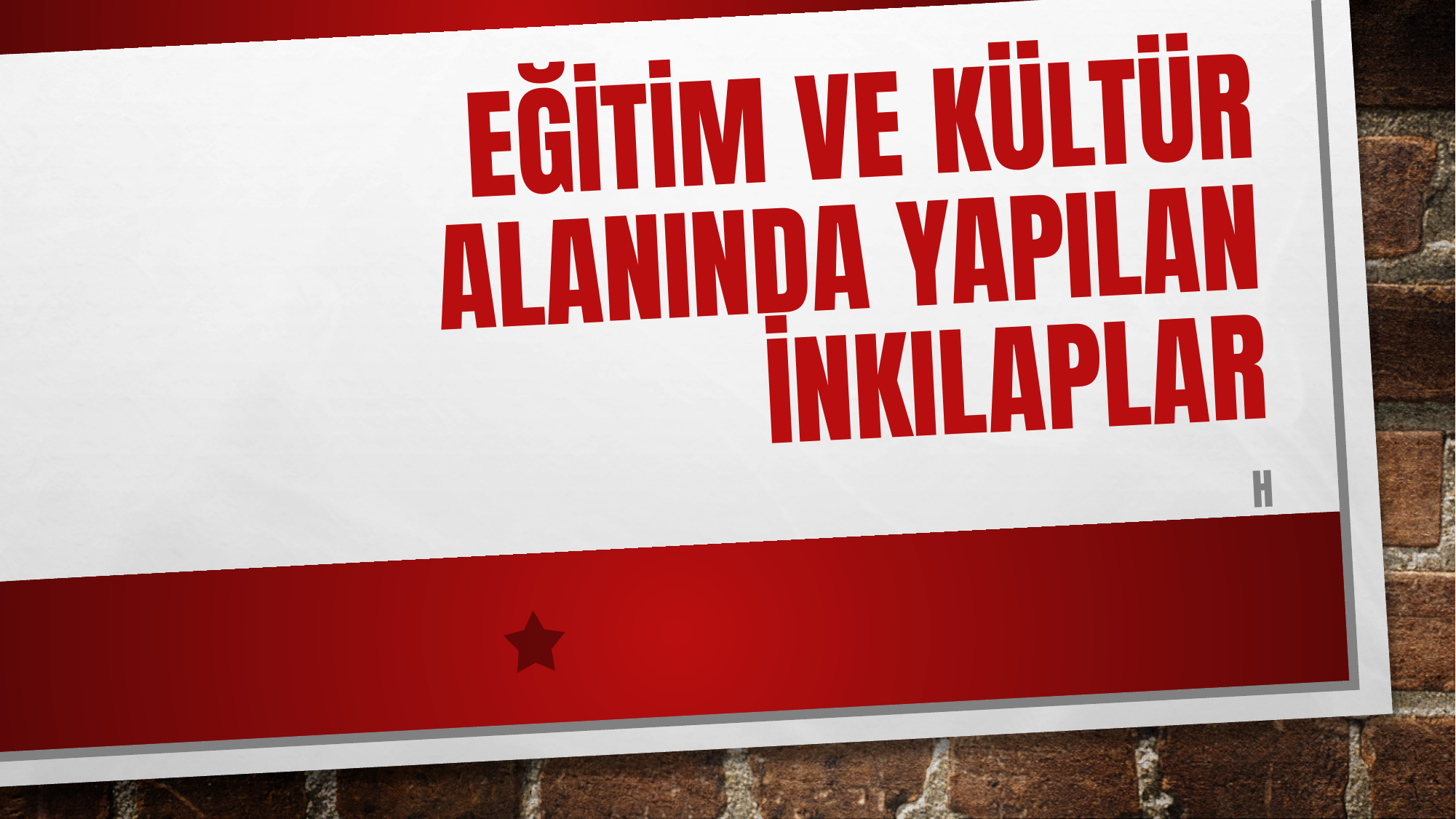

# Eğitim Ve kültür alanında yapılan inkılaplar
h